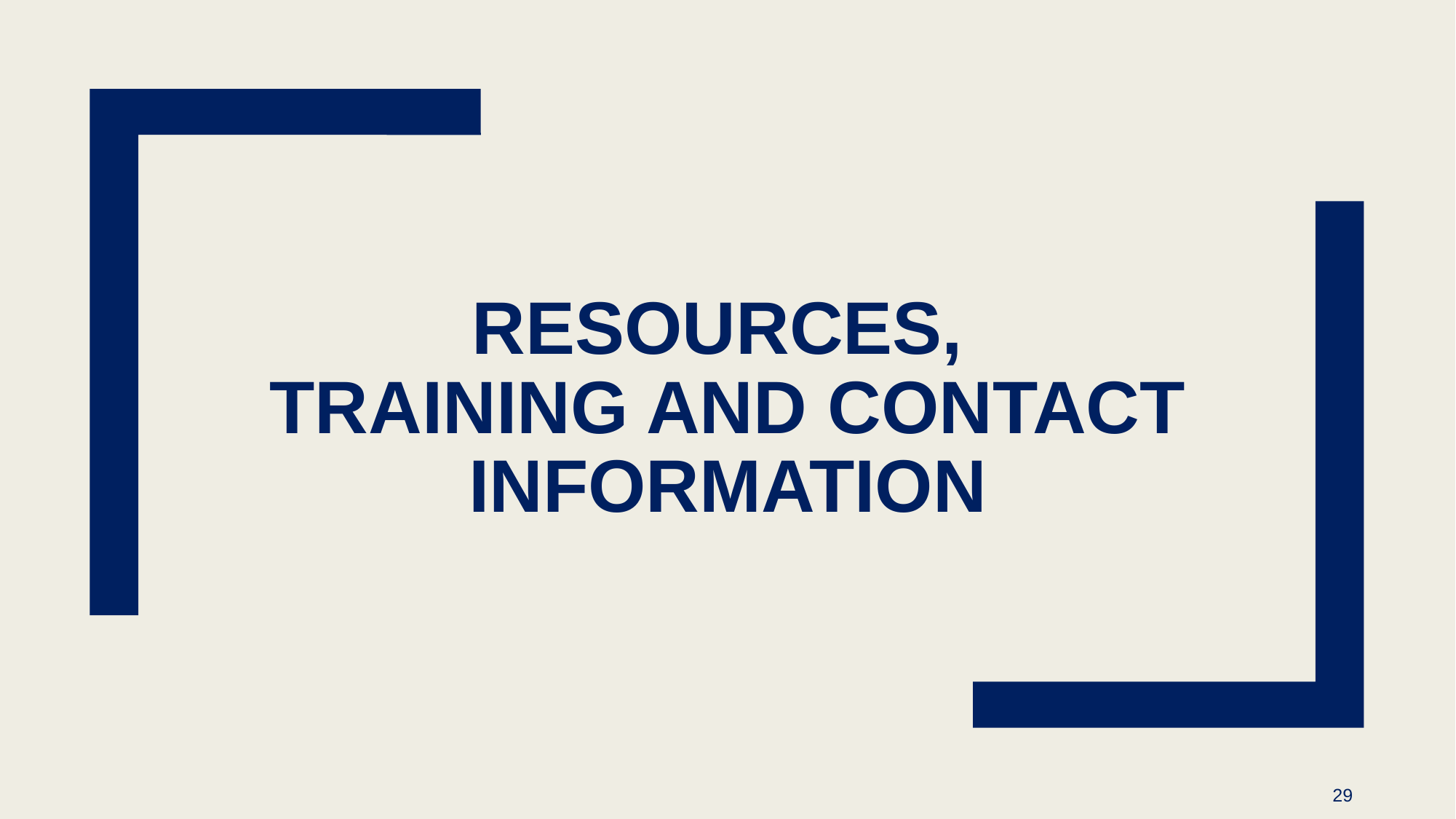

# Resources, Training and Contact Information
29